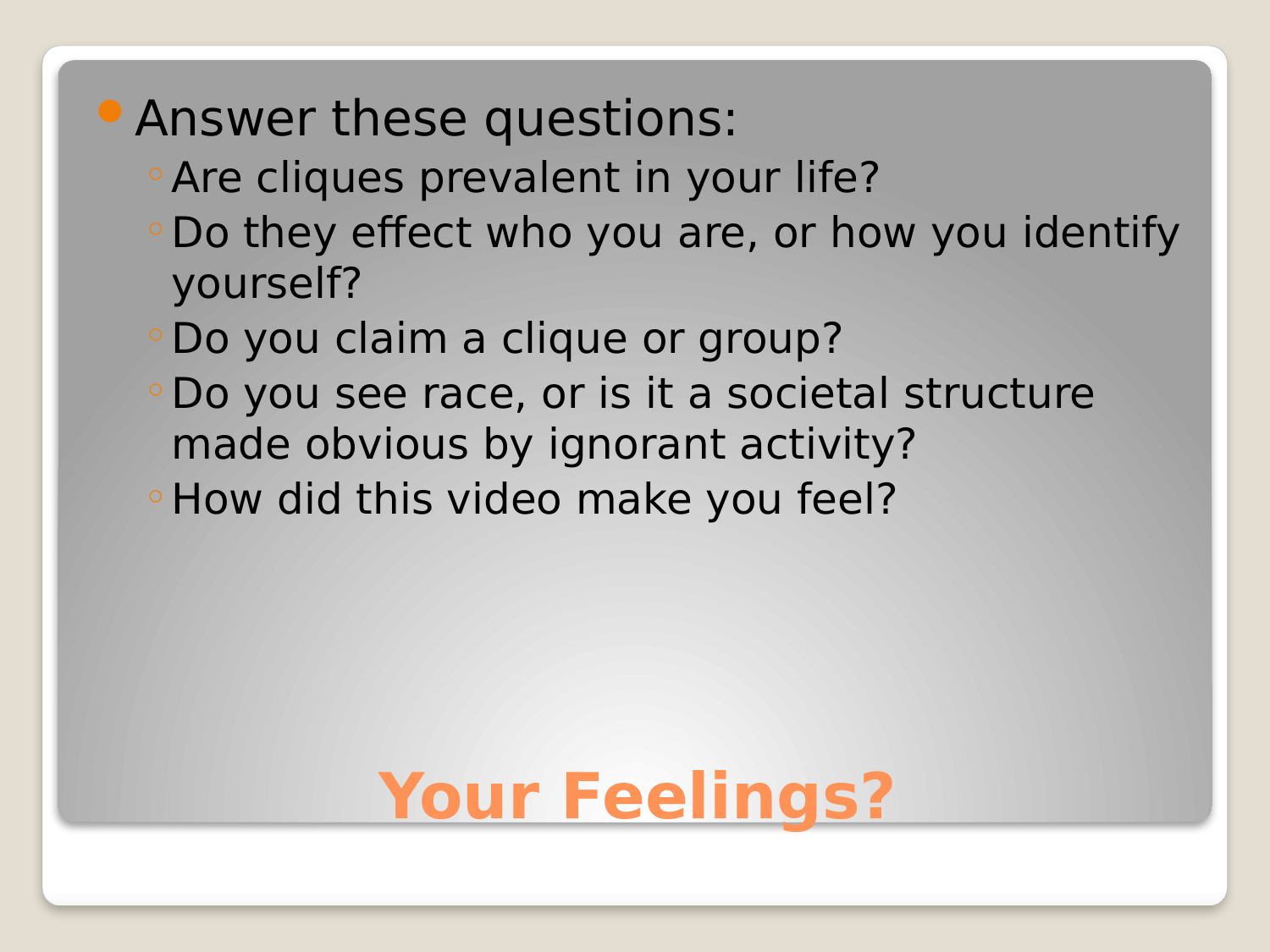

Answer these questions:
Are cliques prevalent in your life?
Do they effect who you are, or how you identify yourself?
Do you claim a clique or group?
Do you see race, or is it a societal structure made obvious by ignorant activity?
How did this video make you feel?
# Your Feelings?